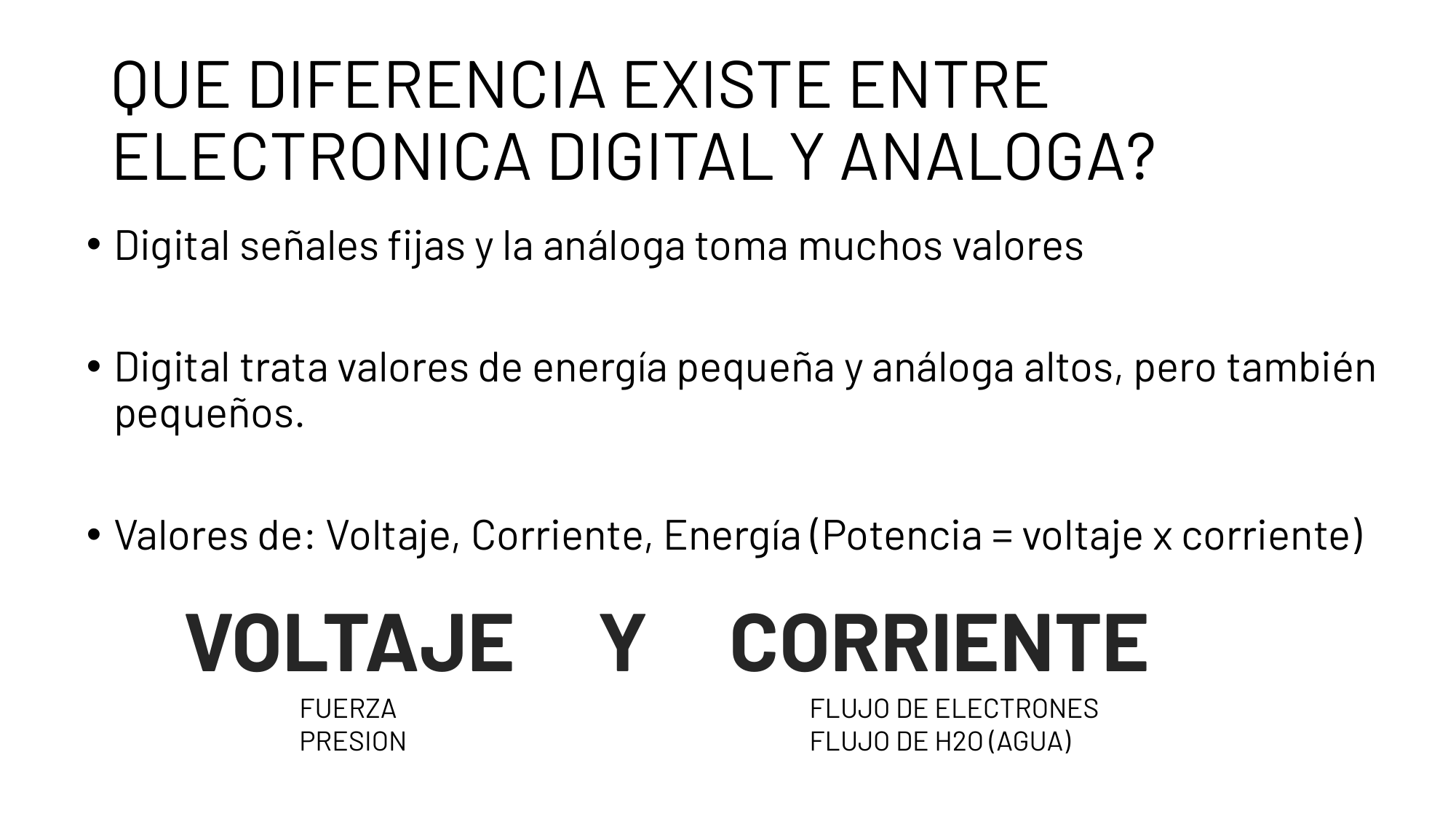

# QUE DIFERENCIA EXISTE ENTRE ELECTRONICA DIGITAL Y ANALOGA?
Digital señales fijas y la análoga toma muchos valores

Digital trata valores de energía pequeña y análoga altos, pero también pequeños.

Valores de: Voltaje, Corriente, Energía (Potencia = voltaje x corriente)
VOLTAJE     Y     CORRIENTE

FUERZA
PRESION
FLUJO DE ELECTRONES
FLUJO DE H2O (AGUA)